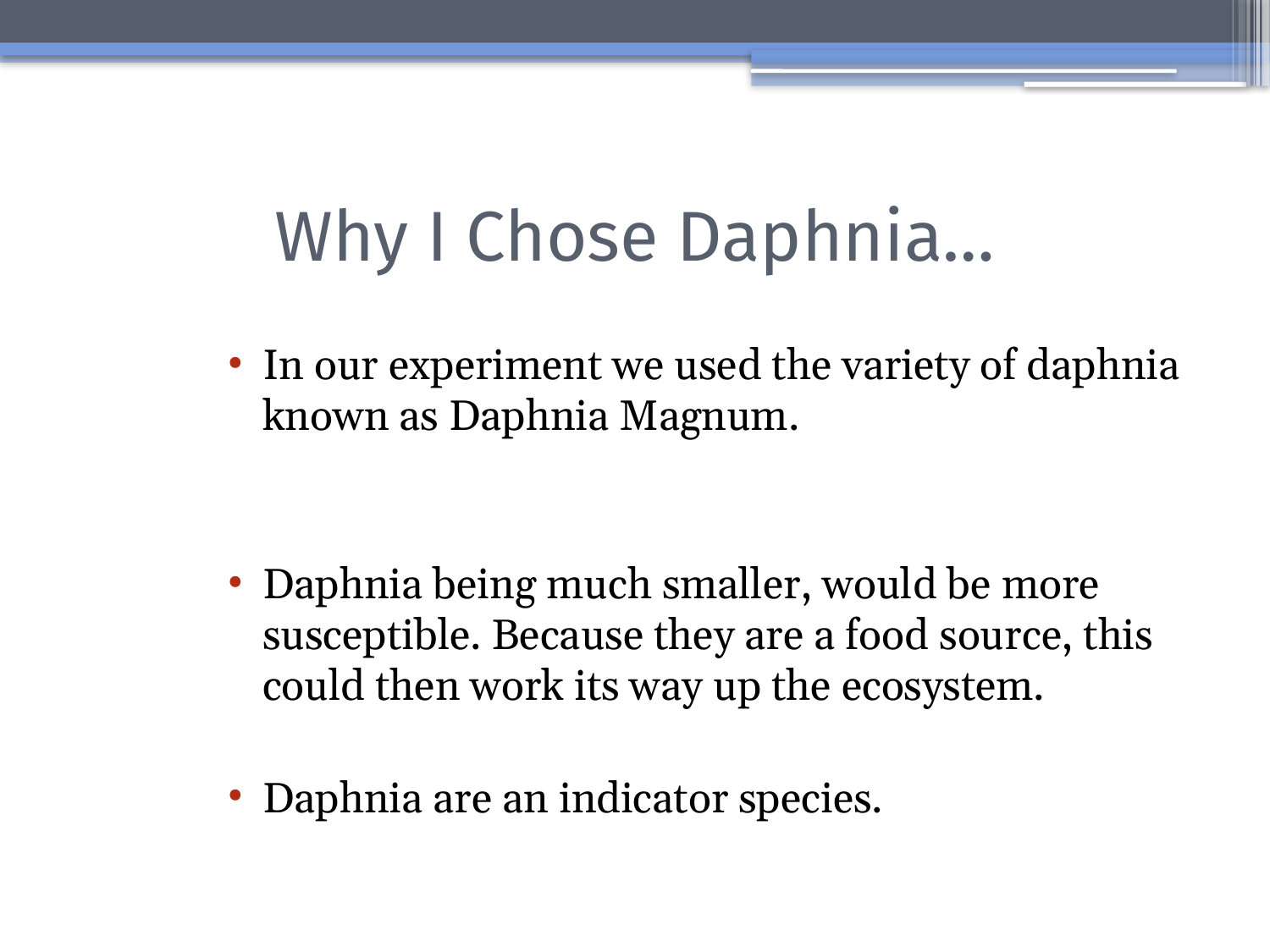

# Why I Chose Daphnia…

In our experiment we used the variety of daphnia known as Daphnia Magnum.

Daphnia being much smaller, would be more susceptible. Because they are a food source, this could then work its way up the ecosystem.

Daphnia are an indicator species.